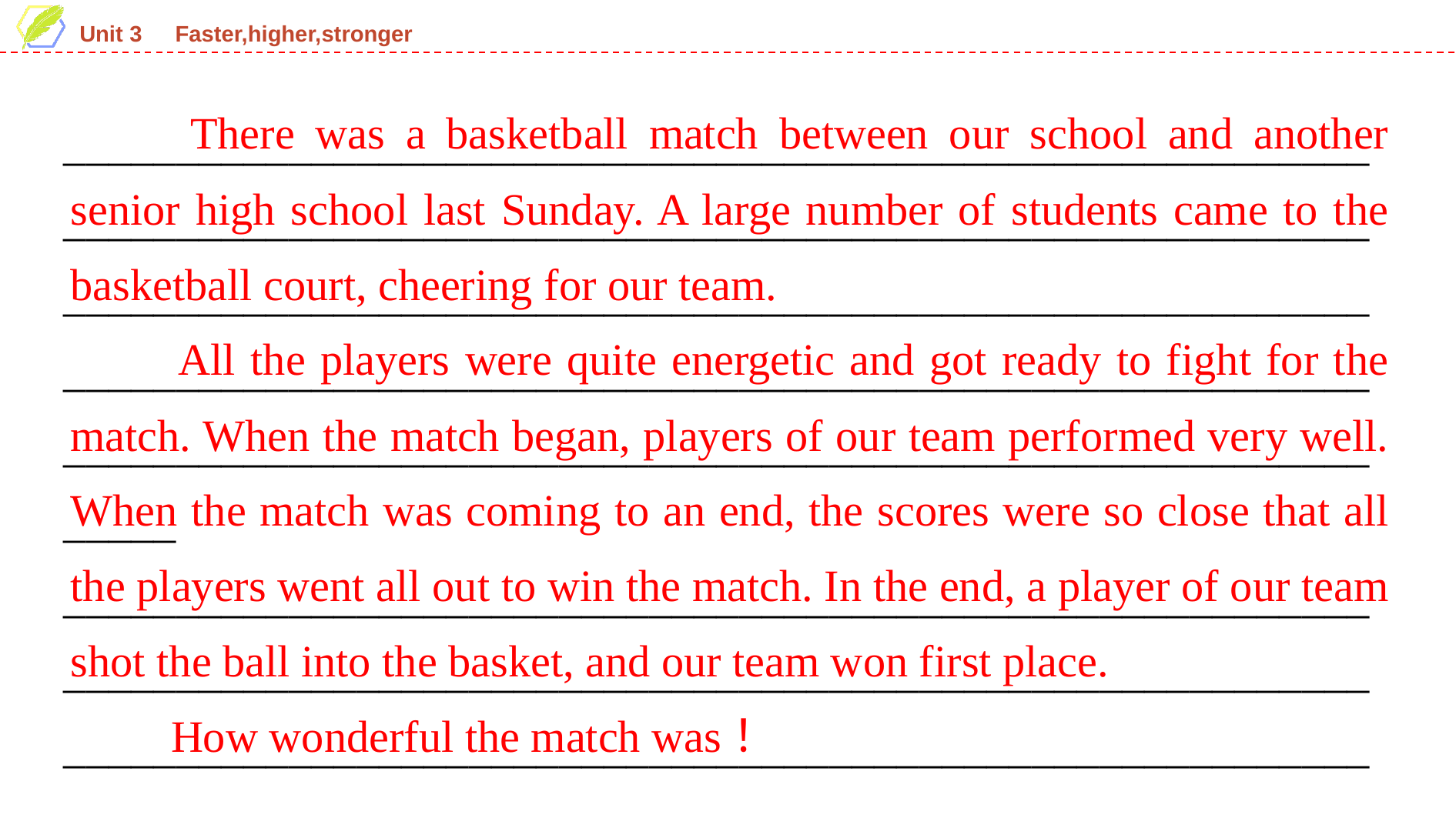

There was a basketball match between our school and another senior high school last Sunday. A large number of students came to the basketball court, cheering for our team.
　　All the players were quite energetic and got ready to fight for the match. When the match began, players of our team performed very well. When the match was coming to an end, the scores were so close that all the players went all out to win the match. In the end, a player of our team shot the ball into the basket, and our team won first place.
　　How wonderful the match was！
_______________________________________________________________________________________________________________________________________________________________________________________________________________________________________________________________________________________________________
____________________________________________________________________________________________________________________________________________________________________________________________________________________________________________